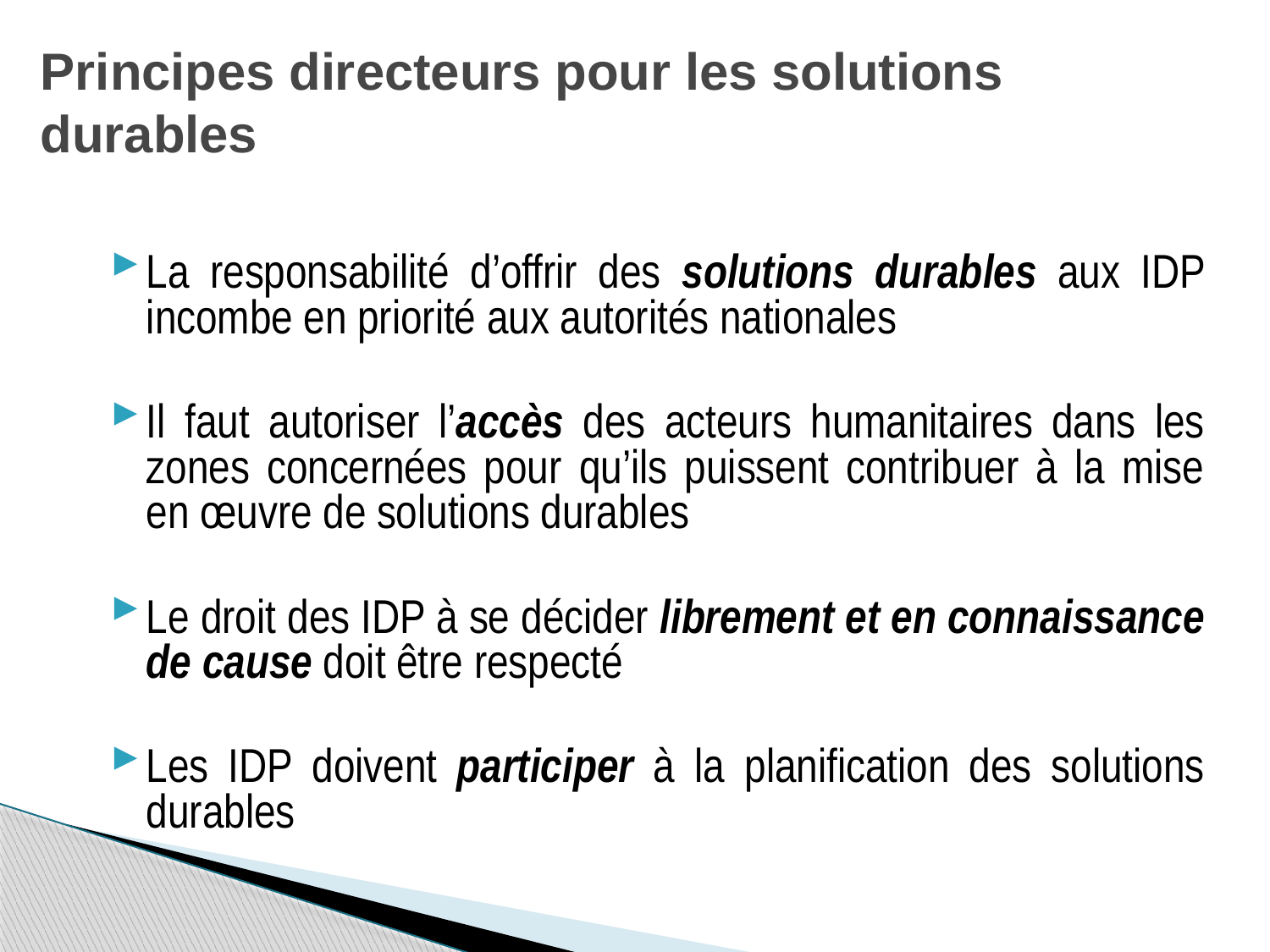

# Principes directeurs pour les solutions durables
La responsabilité d’offrir des solutions durables aux IDP incombe en priorité aux autorités nationales

Il faut autoriser l’accès des acteurs humanitaires dans les zones concernées pour qu’ils puissent contribuer à la mise en œuvre de solutions durables

Le droit des IDP à se décider librement et en connaissance de cause doit être respecté

Les IDP doivent participer à la planification des solutions durables